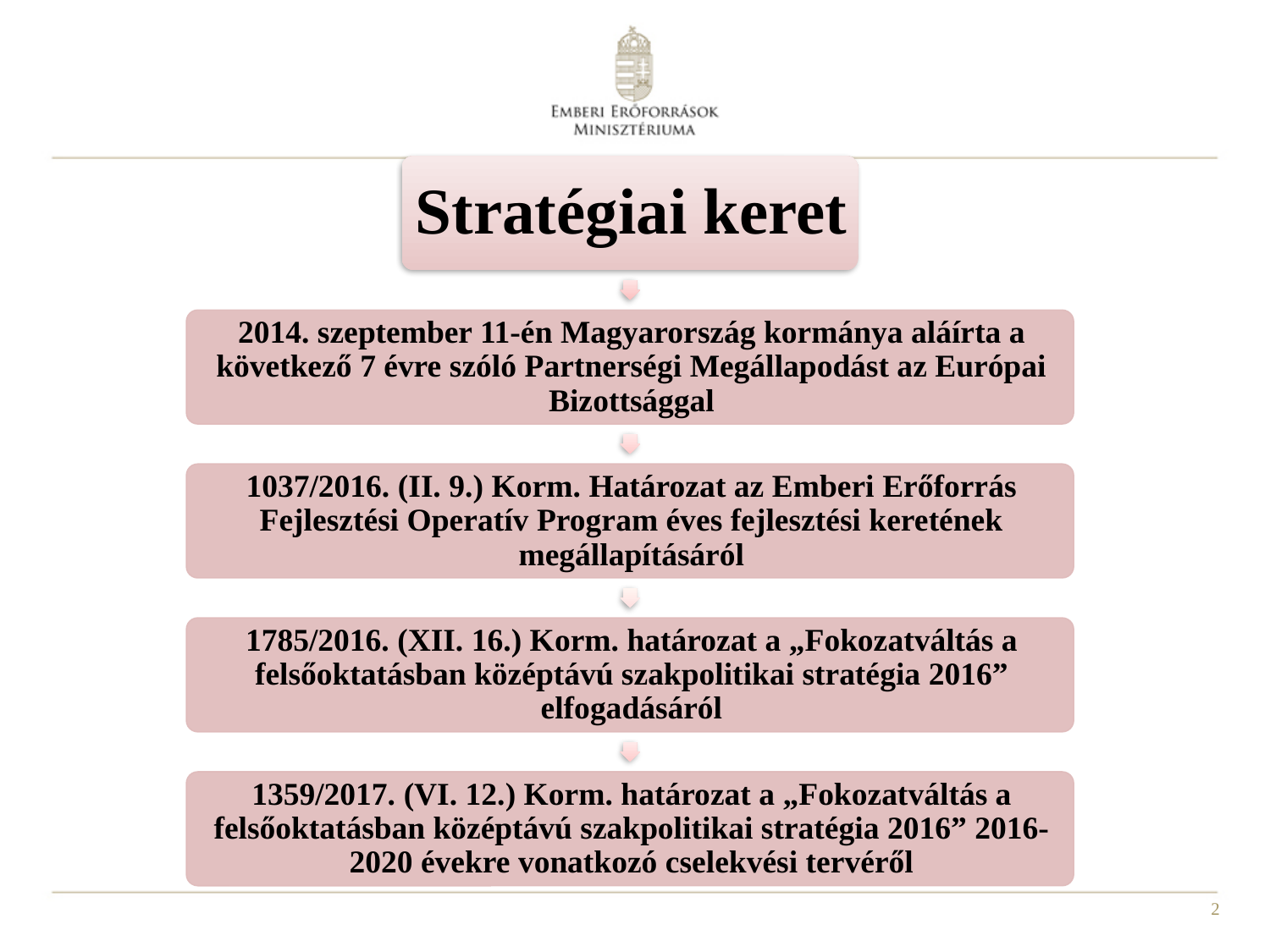

Stratégiai keret
2014. szeptember 11-én Magyarország kormánya aláírta a következő 7 évre szóló Partnerségi Megállapodást az Európai Bizottsággal
1037/2016. (II. 9.) Korm. Határozat az Emberi Erőforrás Fejlesztési Operatív Program éves fejlesztési keretének megállapításáról
1785/2016. (XII. 16.) Korm. határozat a „Fokozatváltás a felsőoktatásban középtávú szakpolitikai stratégia 2016” elfogadásáról
1359/2017. (VI. 12.) Korm. határozat a „Fokozatváltás a felsőoktatásban középtávú szakpolitikai stratégia 2016” 2016-2020 évekre vonatkozó cselekvési tervéről
#